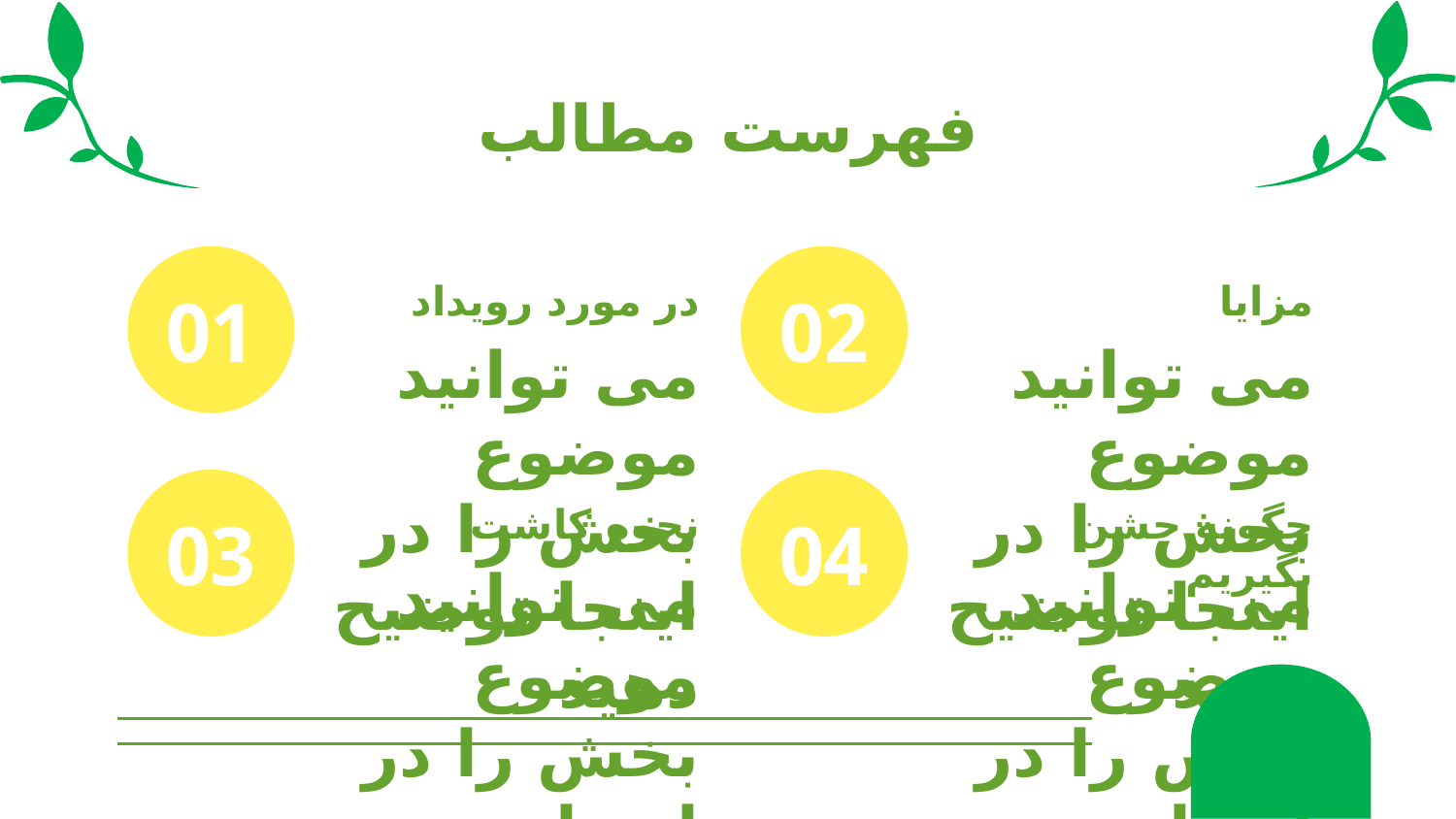

فهرست مطالب

در مورد رویداد
مزایا
01
02
می توانید موضوع بخش را در اینجا توضیح دهید
می توانید موضوع بخش را در اینجا توضیح دهید

نحوه کاشت
چگونه جشن بگیریم
# 03
04
می توانید موضوع بخش را در اینجا توضیح دهید
می توانید موضوع بخش را در اینجا توضیح دهید